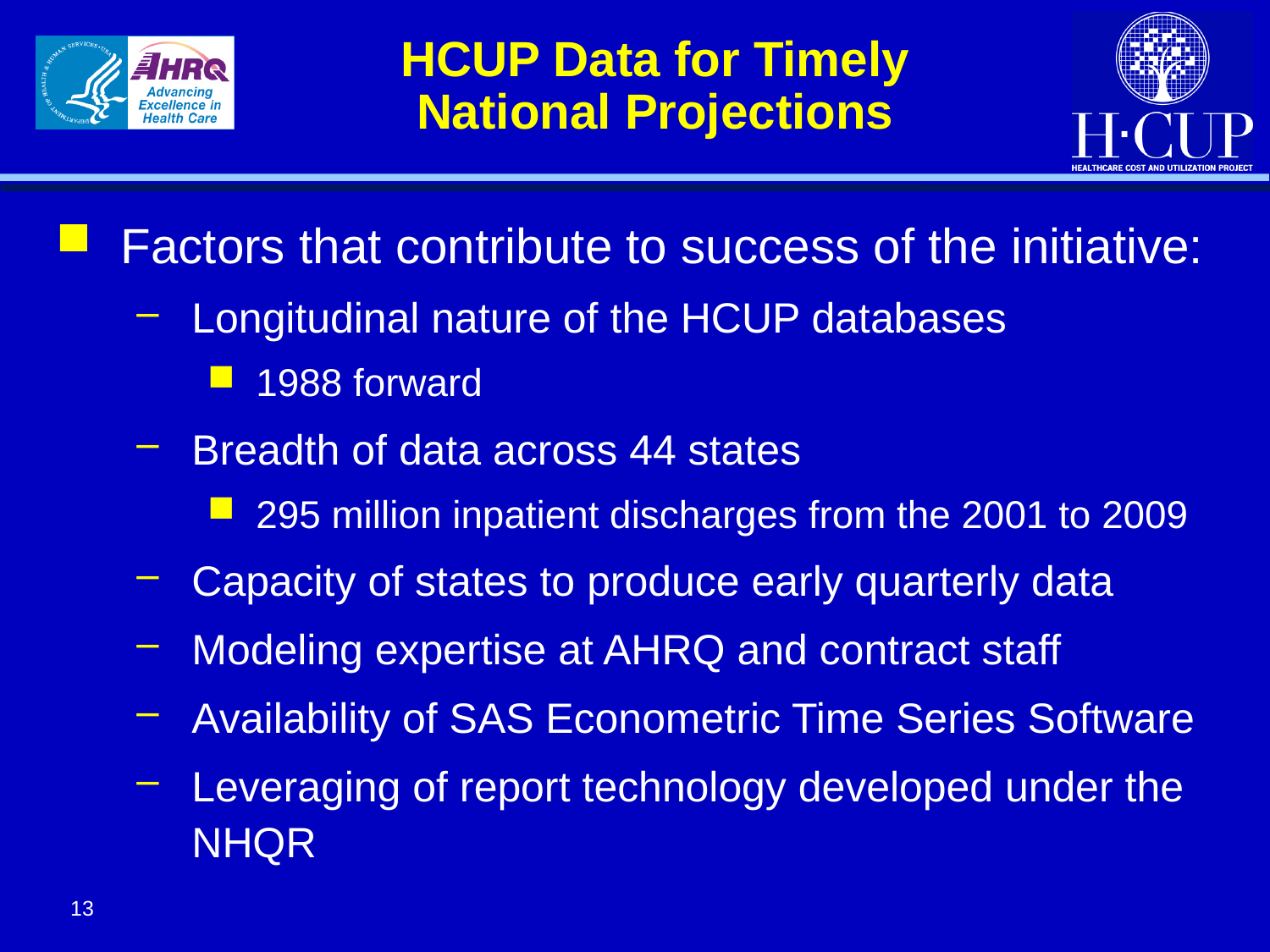

# HCUP Data for Timely National Projections
Factors that contribute to success of the initiative:
Longitudinal nature of the HCUP databases
1988 forward
Breadth of data across 44 states
295 million inpatient discharges from the 2001 to 2009
Capacity of states to produce early quarterly data
Modeling expertise at AHRQ and contract staff
Availability of SAS Econometric Time Series Software
Leveraging of report technology developed under the NHQR
13